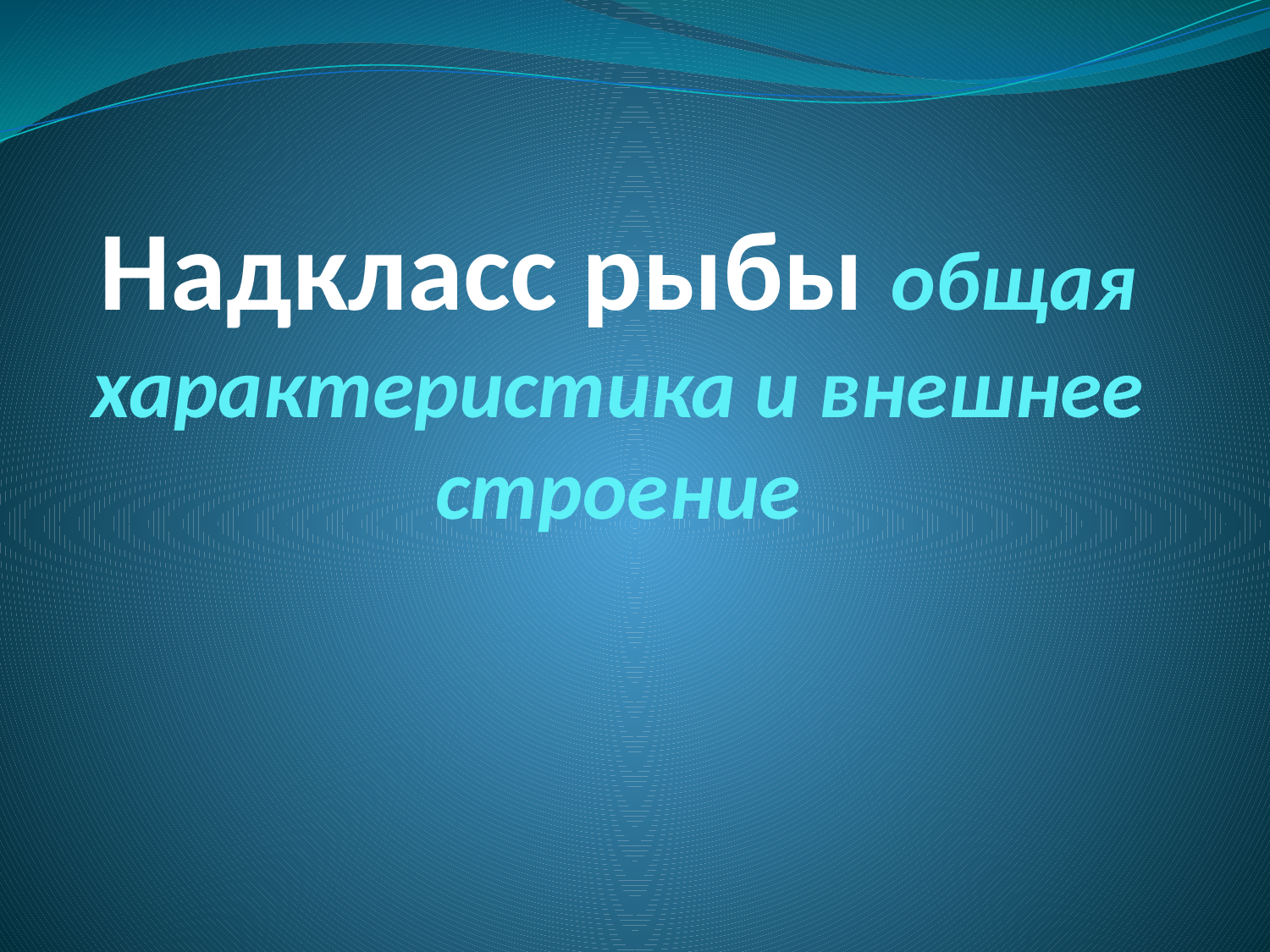

# Надкласс рыбы общая характеристика и внешнее строение